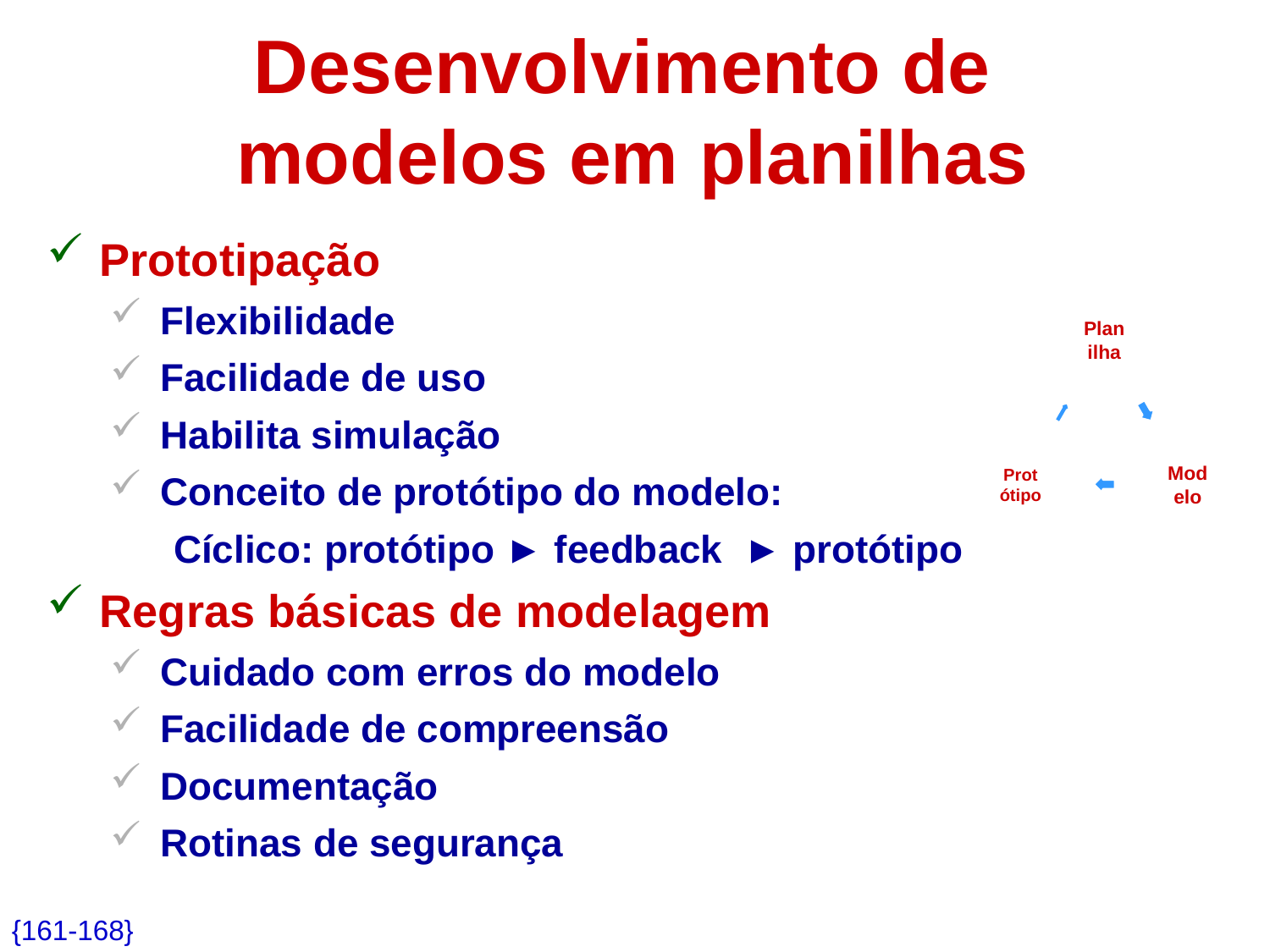

# Desenvolvimento de modelos em planilhas
Prototipação
Flexibilidade
Facilidade de uso
Habilita simulação
Conceito de protótipo do modelo:
Cíclico: protótipo ► feedback  ► protótipo
Regras básicas de modelagem
Cuidado com erros do modelo
Facilidade de compreensão
Documentação
Rotinas de segurança
Planilha
Modelo
Protótipo
{161-168}